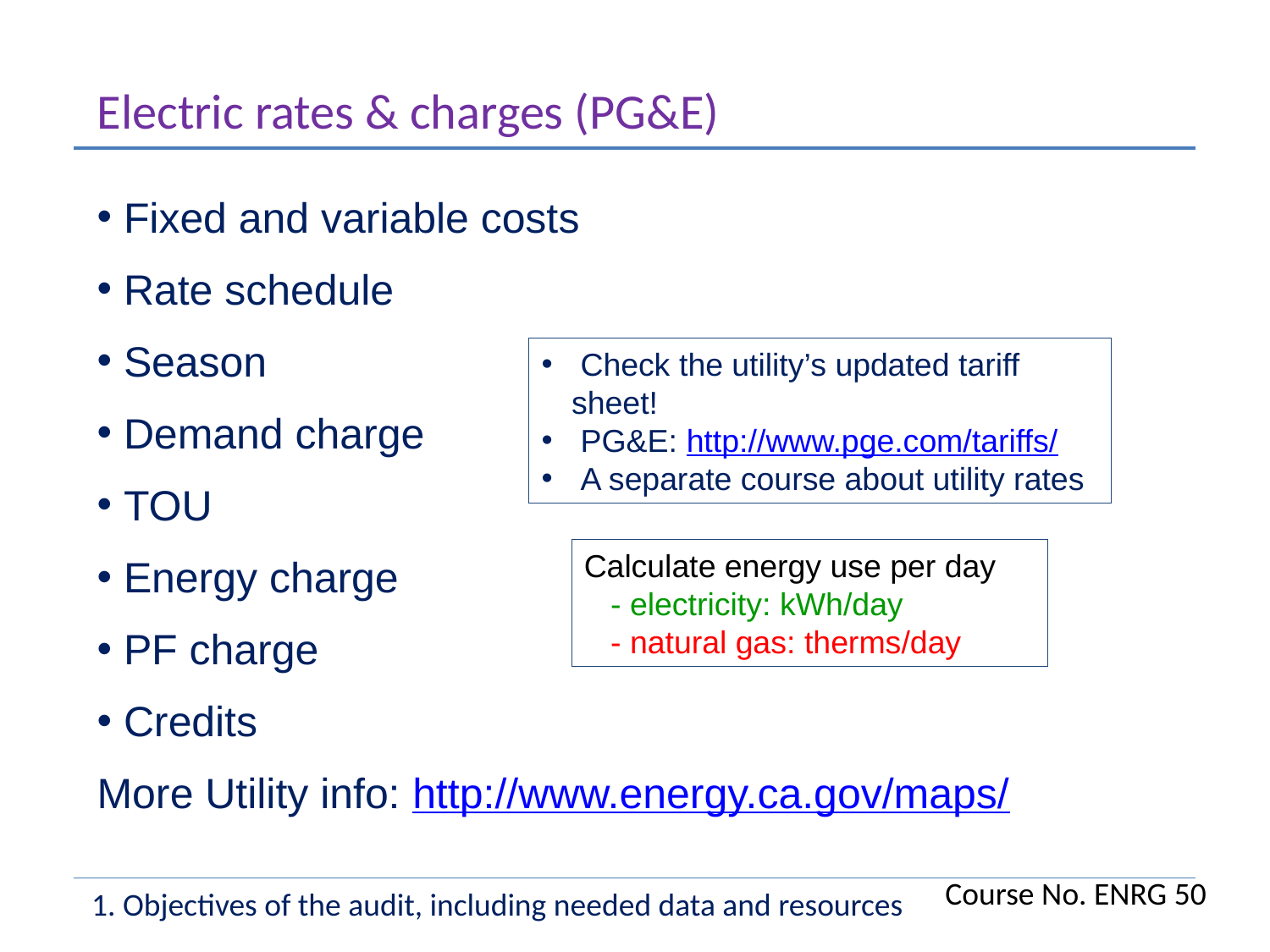

Electric rates & charges (PG&E)
 Fixed and variable costs
 Rate schedule
 Season
 Demand charge
 TOU
 Energy charge
 PF charge
 Credits
More Utility info: http://www.energy.ca.gov/maps/
 Check the utility’s updated tariff sheet!
 PG&E: http://www.pge.com/tariffs/
 A separate course about utility rates
Calculate energy use per day
   - electricity: kWh/day
   - natural gas: therms/day
Course No. ENRG 50
1. Objectives of the audit, including needed data and resources